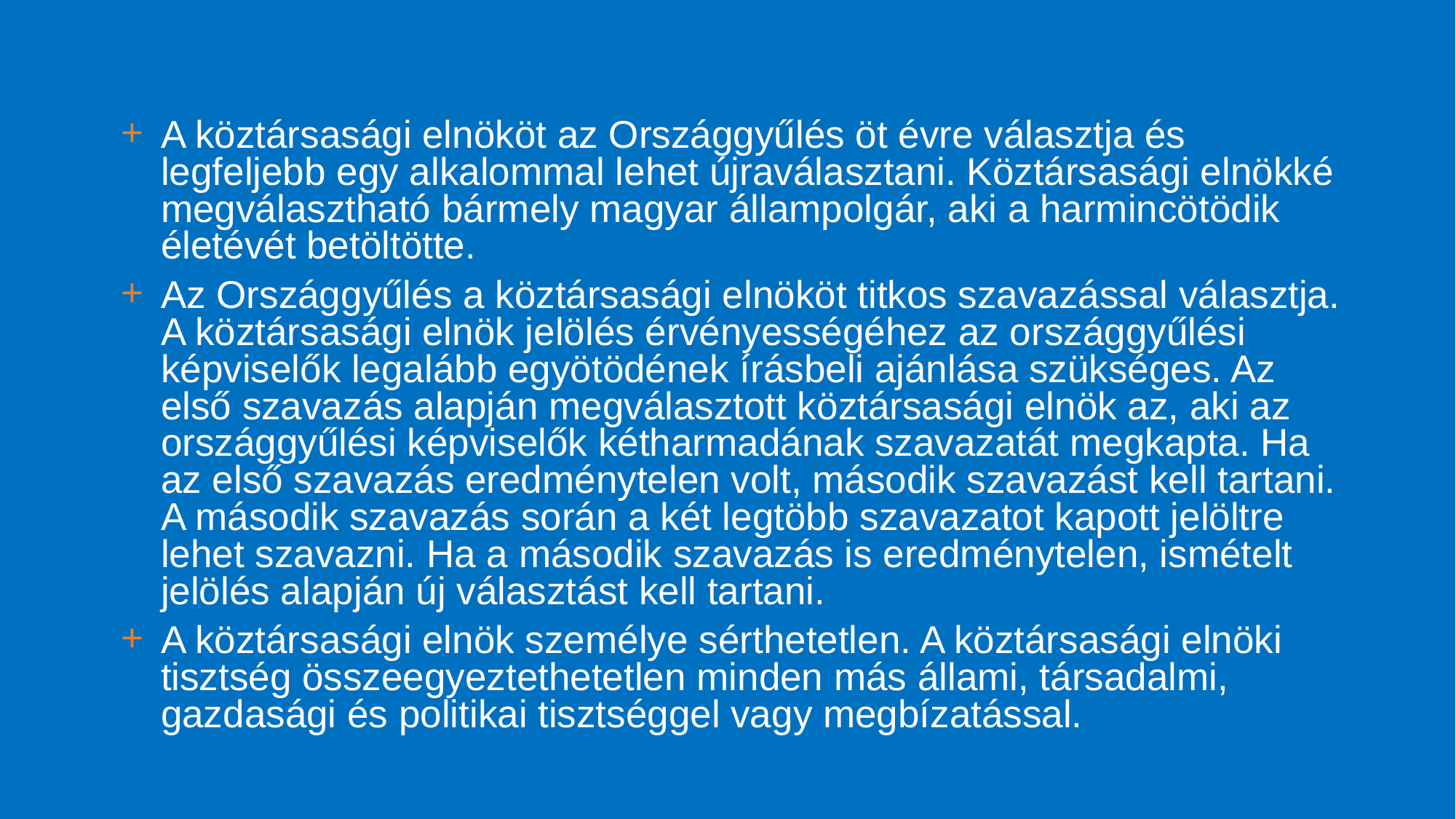

A köztársasági elnököt az Országgyűlés öt évre választja és legfeljebb egy alkalommal lehet újraválasztani. Köztársasági elnökké megválasztható bármely magyar állampolgár, aki a harmincötödik életévét betöltötte.
Az Országgyűlés a köztársasági elnököt titkos szavazással választja. A köztársasági elnök jelölés érvényességéhez az országgyűlési képviselők legalább egyötödének írásbeli ajánlása szükséges. Az első szavazás alapján megválasztott köztársasági elnök az, aki az országgyűlési képviselők kétharmadának szavazatát megkapta. Ha az első szavazás eredménytelen volt, második szavazást kell tartani. A második szavazás során a két legtöbb szavazatot kapott jelöltre lehet szavazni. Ha a második szavazás is eredménytelen, ismételt jelölés alapján új választást kell tartani.
A köztársasági elnök személye sérthetetlen. A köztársasági elnöki tisztség összeegyeztethetetlen minden más állami, társadalmi, gazdasági és politikai tisztséggel vagy megbízatással.